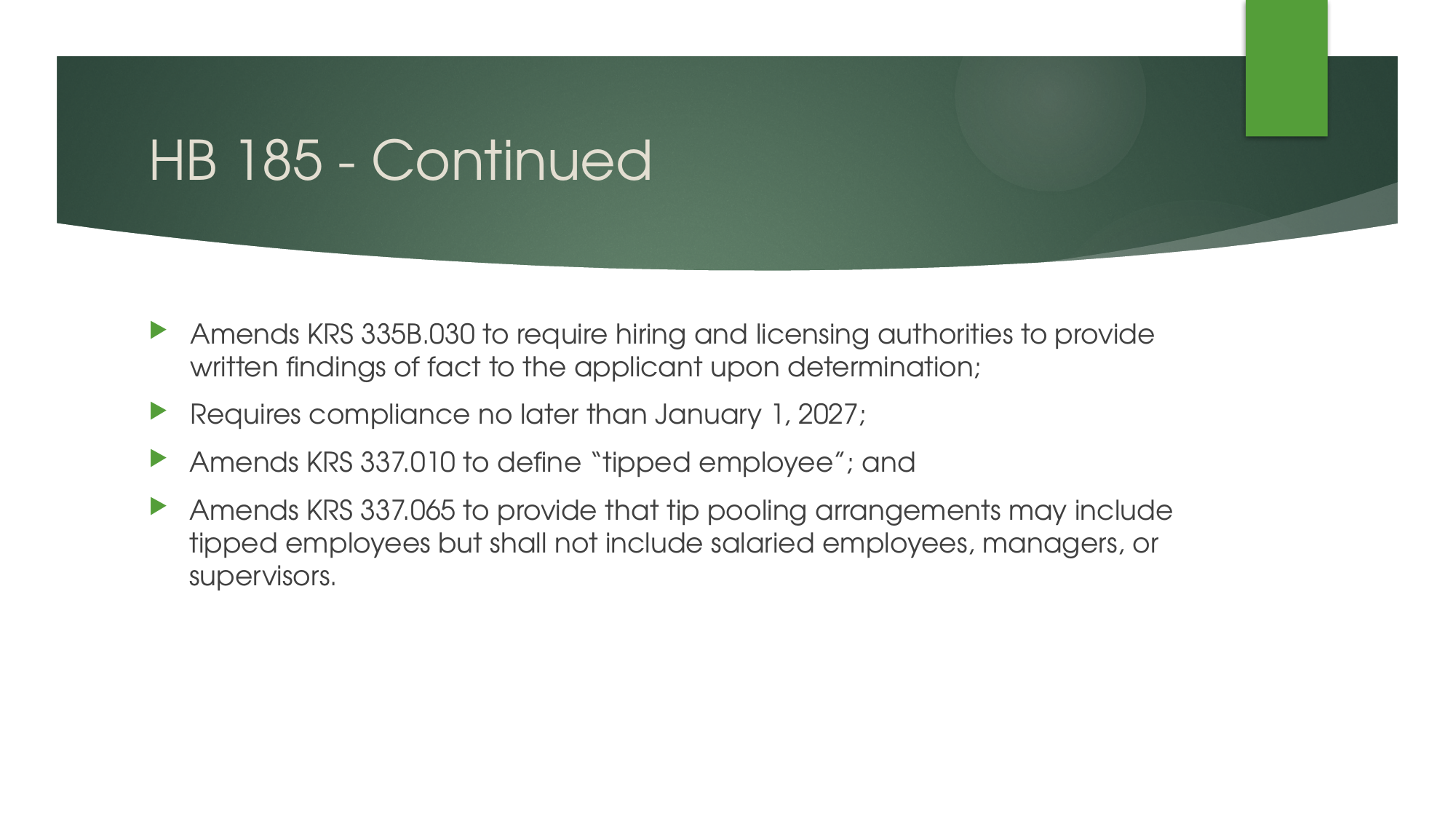

# HB 185 - Continued
Amends KRS 335B.030 to require hiring and licensing authorities to provide written findings of fact to the applicant upon determination;
Requires compliance no later than January 1, 2027;
Amends KRS 337.010 to define “tipped employee”; and
Amends KRS 337.065 to provide that tip pooling arrangements may include tipped employees but shall not include salaried employees, managers, or supervisors.